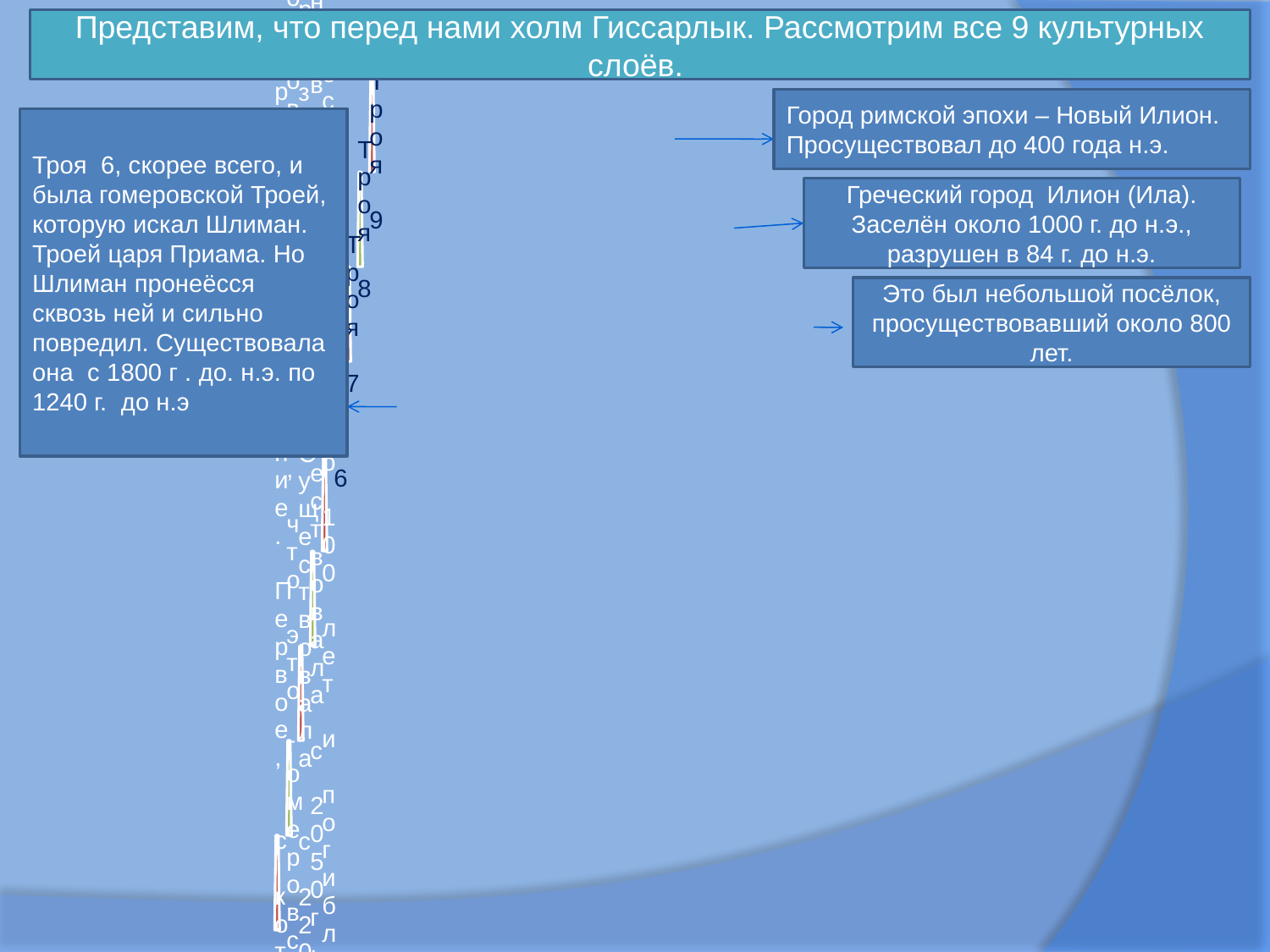

Представим, что перед нами холм Гиссарлык. Рассмотрим все 9 культурных слоёв.
Троя 6
Город римской эпохи – Новый Илион. Просуществовал до 400 года н.э.
Троя  6, скорее всего, и была гомеровской Троей, которую искал Шлиман. Троей царя Приама. Но Шлиман пронеёсся  сквозь ней и сильно повредил. Существовала она  с 1800 г . до. н.э. по 1240 г.  до н.э
Греческий город  Илион (Ила). Заселён около 1000 г. до н.э., разрушен в 84 г. до н.э.
Это был небольшой посёлок, просуществовавший около 800 лет.